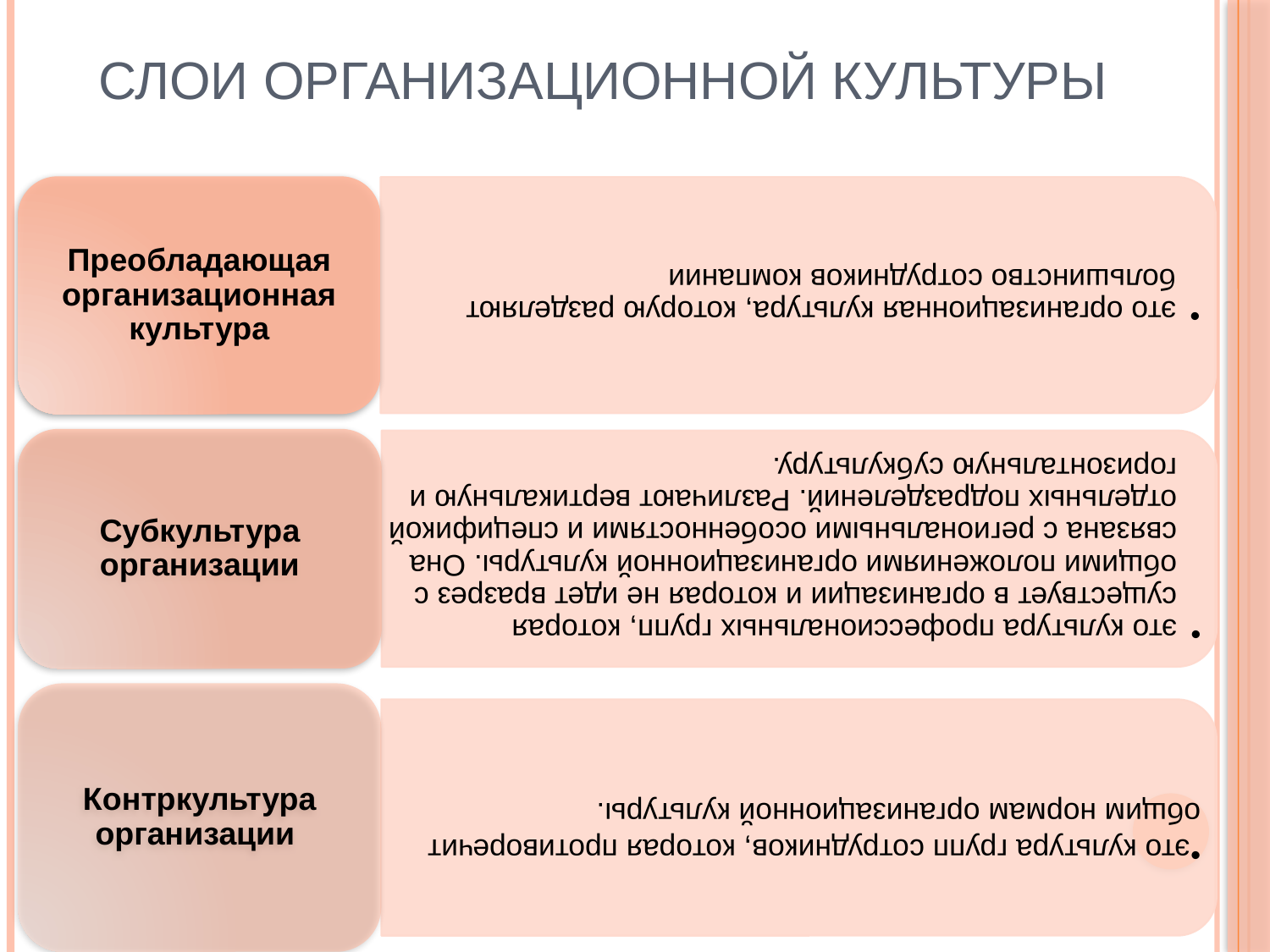

# Слои организационной культуры
это организационная культура, которую разделяют большинство сотрудников компании
Преобладающая организационная культура
это культура профессиональных групп, которая существует в организации и которая не идет вразрез с общими положениями организационной культуры. Она связана с региональными особенностями и спецификой отдельных подразделений. Различают вертикальную и горизонтальную субкультуру.
Субкультура организации
это культура групп сотрудников, которая противоречит общим нормам организационной культуры.

Контркультура организации